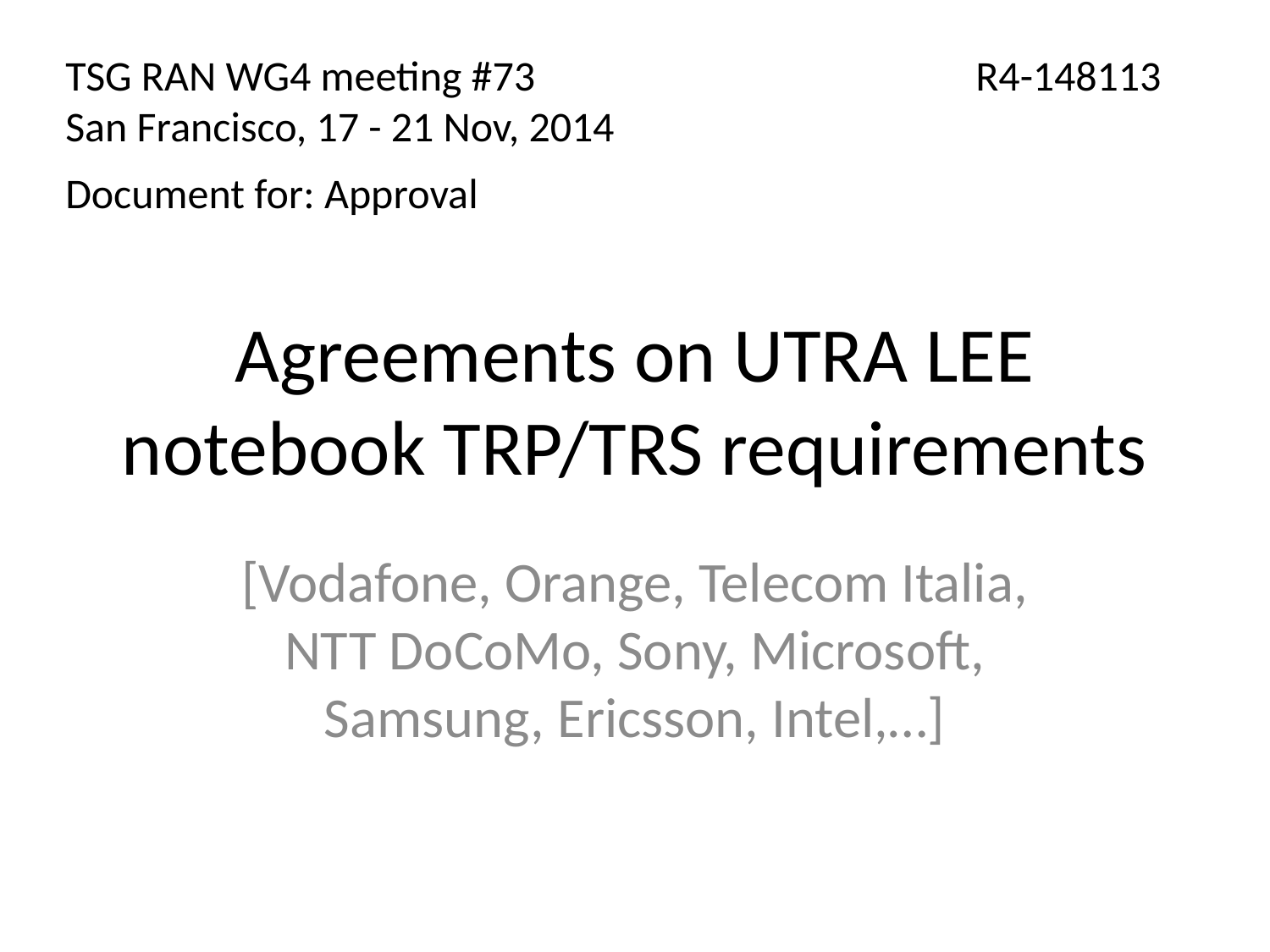

TSG RAN WG4 meeting #73
San Francisco, 17 - 21 Nov, 2014
Document for: Approval
R4-148113
# Agreements on UTRA LEE notebook TRP/TRS requirements
[Vodafone, Orange, Telecom Italia, NTT DoCoMo, Sony, Microsoft, Samsung, Ericsson, Intel,…]